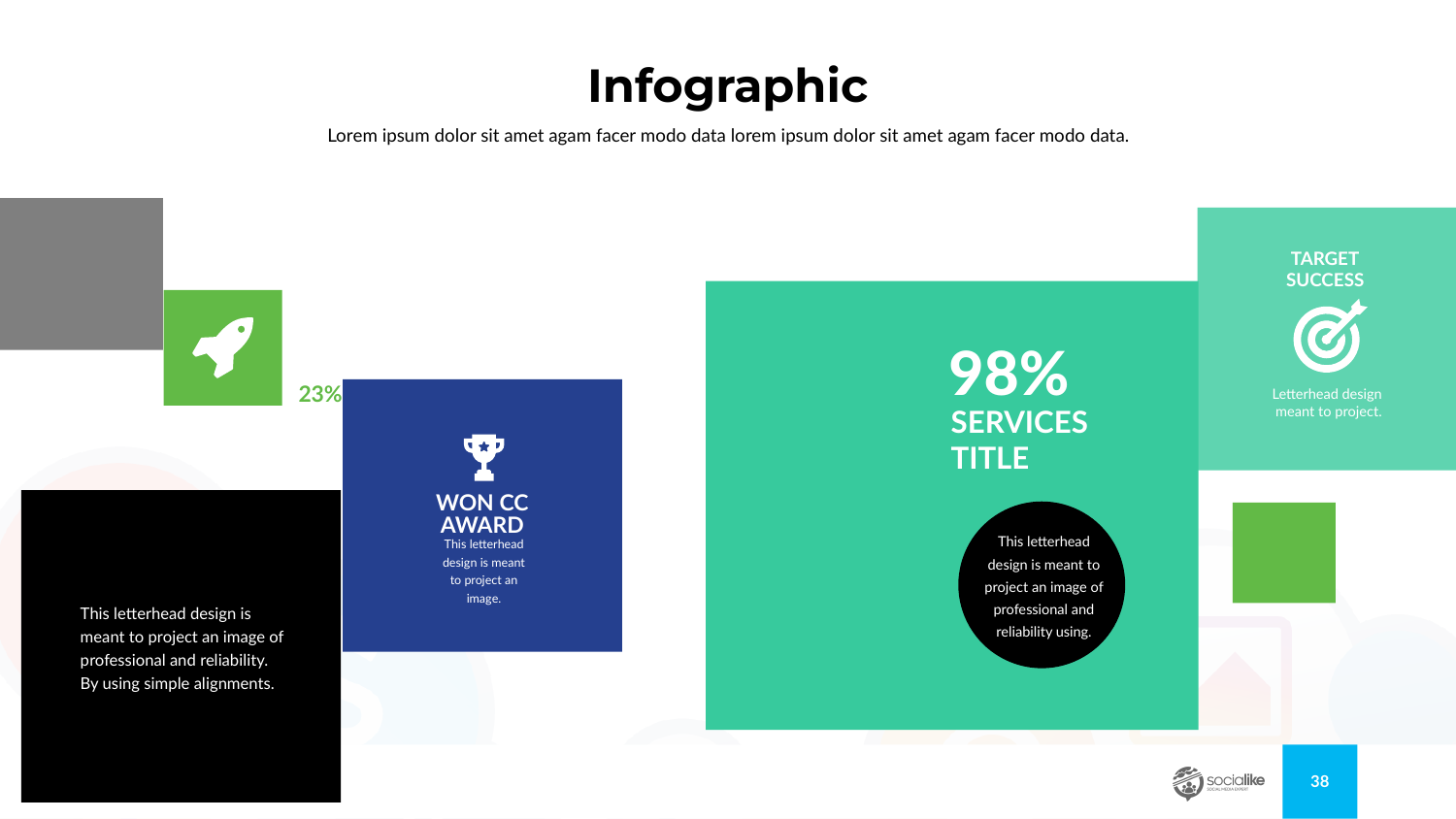

# Infographic
Lorem ipsum dolor sit amet agam facer modo data lorem ipsum dolor sit amet agam facer modo data.

TARGET
SUCCESS

Letterhead design
 meant to project.

98%

23%
SERVICES TITLE

WON CC AWARD
This letterhead design is meant to project an image.

This letterhead
design is meant to project an image of professional and reliability using.
This letterhead design is meant to project an image of professional and reliability. By using simple alignments.
38
www.website.com